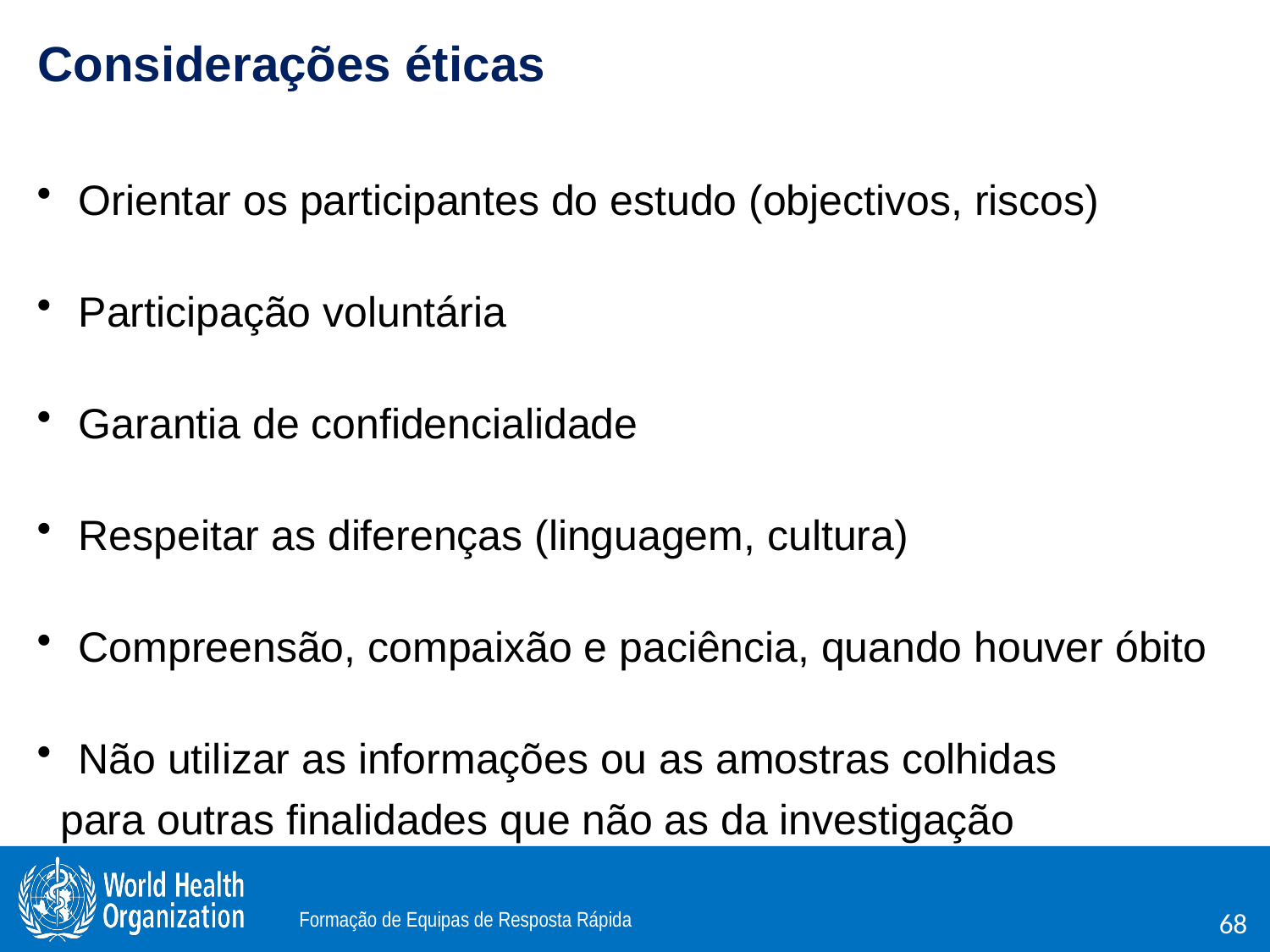

Considerações éticas
 Orientar os participantes do estudo (objectivos, riscos)
 Participação voluntária
 Garantia de confidencialidade
 Respeitar as diferenças (linguagem, cultura)
 Compreensão, compaixão e paciência, quando houver óbito
 Não utilizar as informações ou as amostras colhidas
  para outras finalidades que não as da investigação